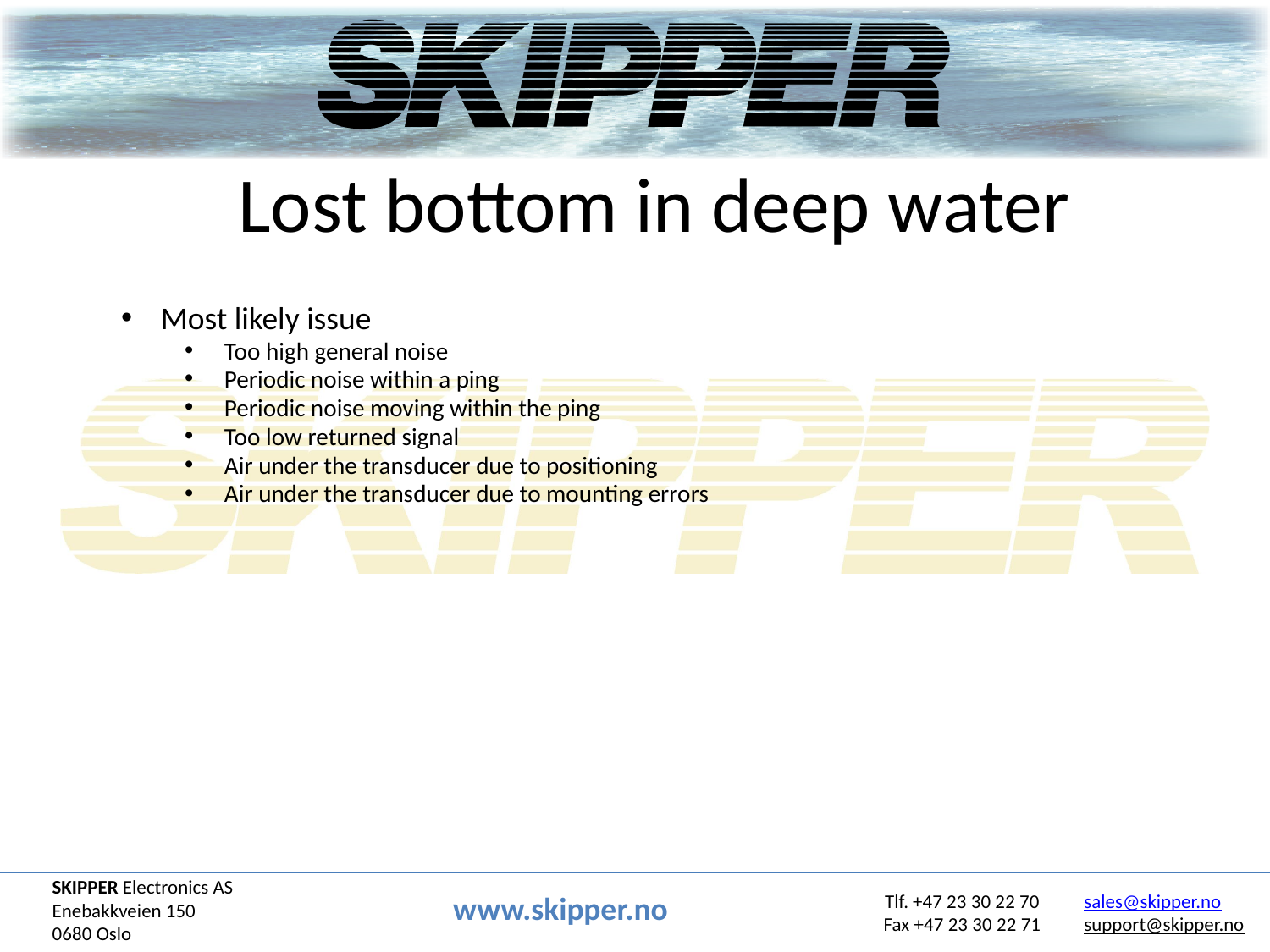

# Lost bottom in deep water

Most likely issue
Too high general noise
Periodic noise within a ping
Periodic noise moving within the ping
Too low returned signal
Air under the transducer due to positioning
Air under the transducer due to mounting errors